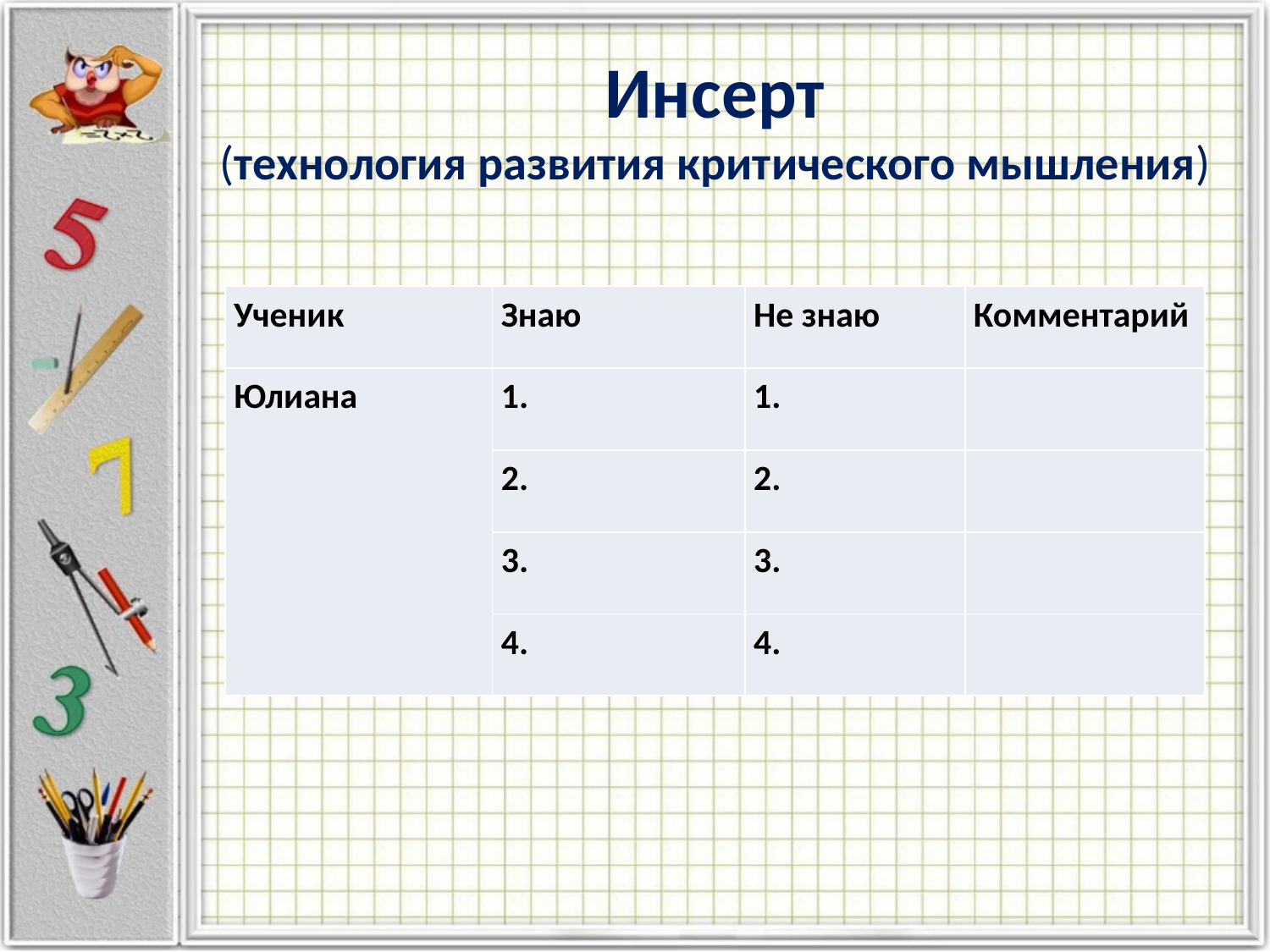

# Инсерт (технология развития критического мышления)
| Ученик | Знаю | Не знаю | Комментарий |
| --- | --- | --- | --- |
| Юлиана | 1. | 1. |  |
|  | 2. | 2. |  |
|  | 3. | 3. |  |
|  | 4. | 4. |  |